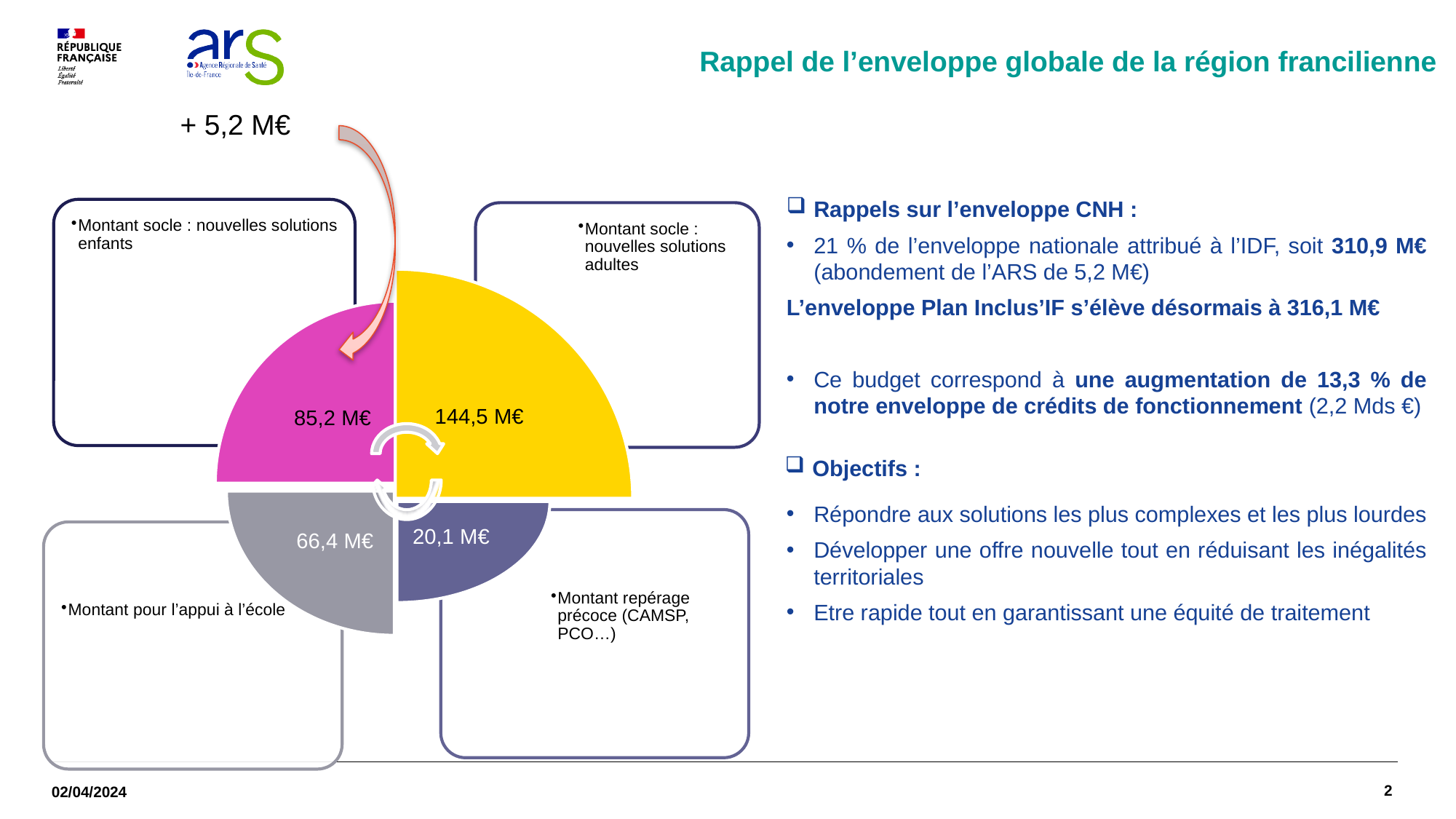

# Rappel de l’enveloppe globale de la région francilienne
+ 5,2 M€

Rappels sur l’enveloppe CNH :
21 % de l’enveloppe nationale attribué à l’IDF, soit 310,9 M€ (abondement de l’ARS de 5,2 M€)
L’enveloppe Plan Inclus’IF s’élève désormais à 316,1 M€

Ce budget correspond à une augmentation de 13,3 % de notre enveloppe de crédits de fonctionnement (2,2 Mds €)

Objectifs :
Répondre aux solutions les plus complexes et les plus lourdes
Développer une offre nouvelle tout en réduisant les inégalités territoriales
Etre rapide tout en garantissant une équité de traitement
Montant repérage précoce (CAMSP, PCO…)
Montant pour l’appui à l’école
Montant socle : nouvelles solutions adultes
Montant socle : nouvelles solutions enfants
85,2 M€
144,5 M€
20,1 M€
66,4 M€
2
02/04/2024